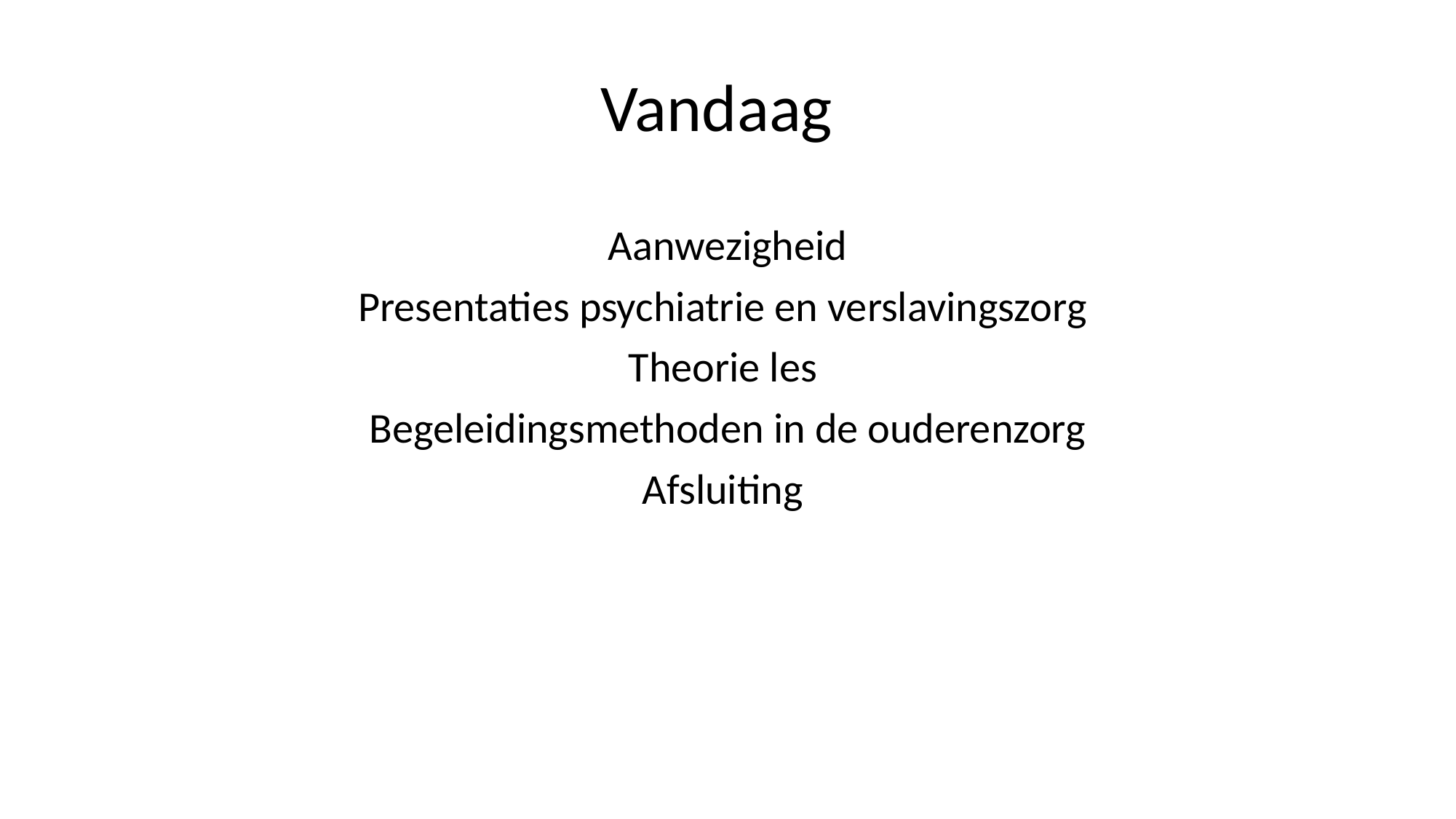

# Vandaag
Aanwezigheid
Presentaties psychiatrie en verslavingszorg
Theorie les
Begeleidingsmethoden in de ouderenzorg
Afsluiting